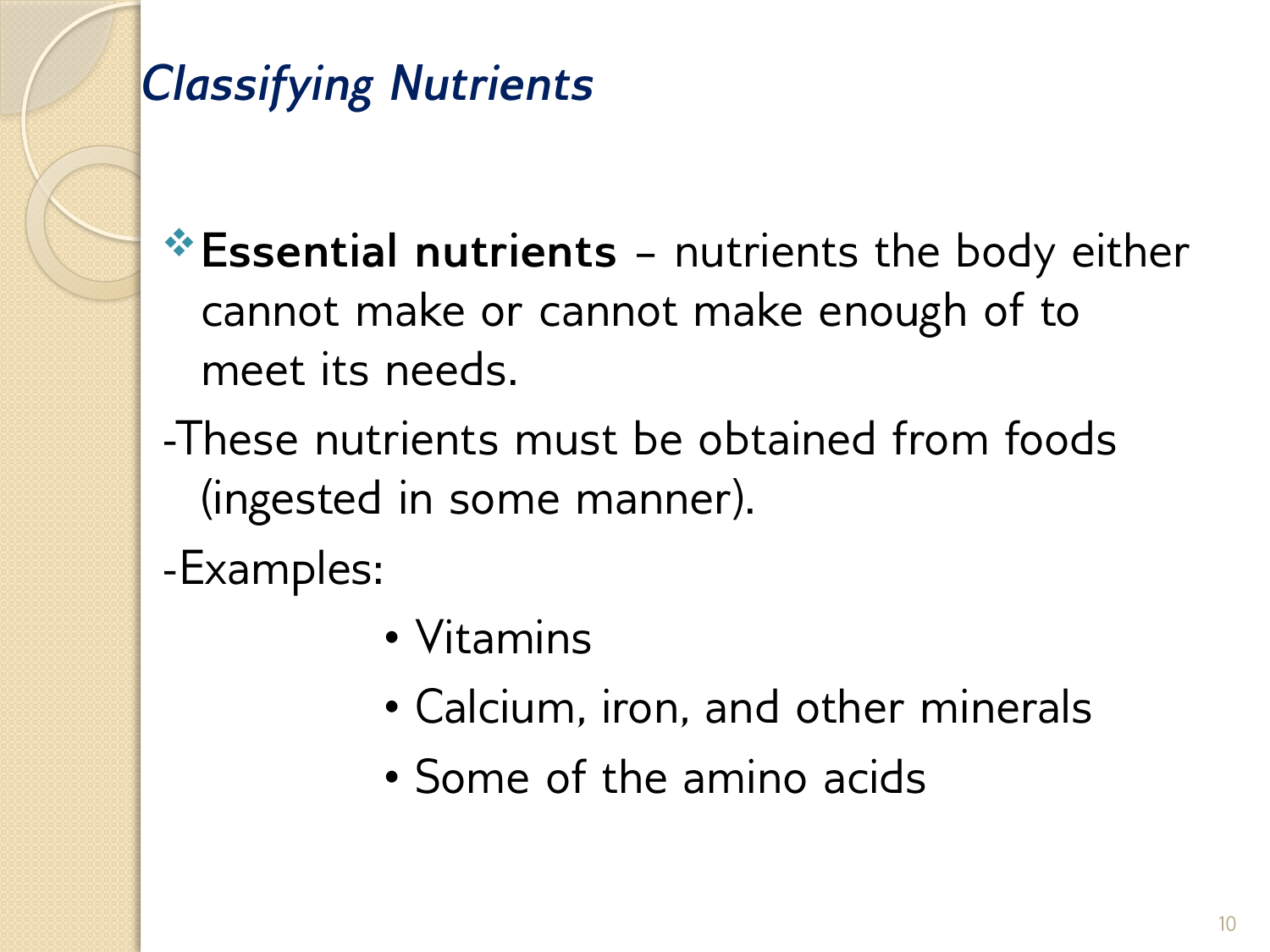

# Classifying Nutrients
Essential nutrients – nutrients the body either cannot make or cannot make enough of to meet its needs.
-These nutrients must be obtained from foods (ingested in some manner).
-Examples:
               • Vitamins
               • Calcium, iron, and other minerals
               • Some of the amino acids
10